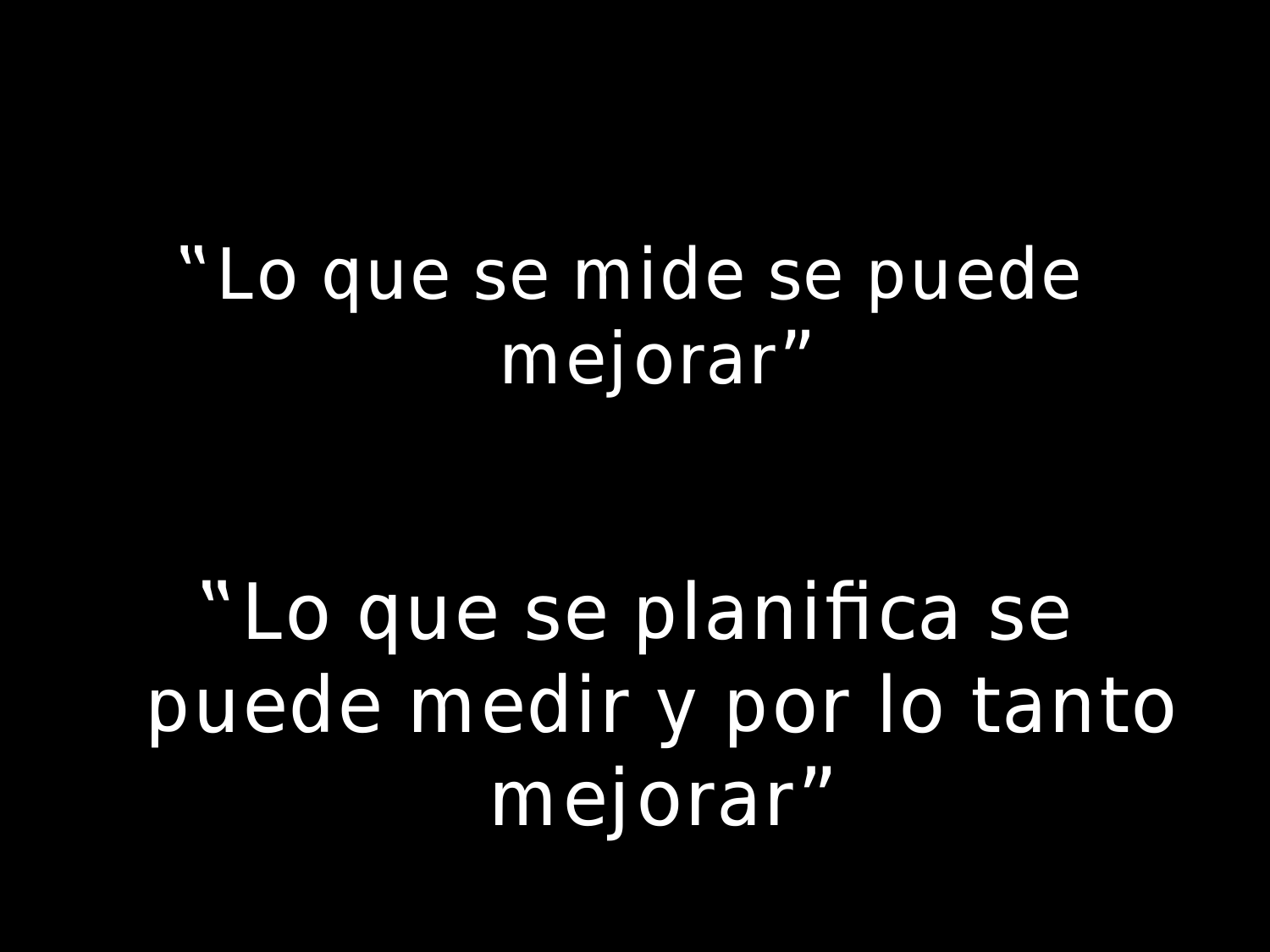

“Lo que se mide se puede mejorar”
“Lo que se planifica se puede medir y por lo tanto mejorar”